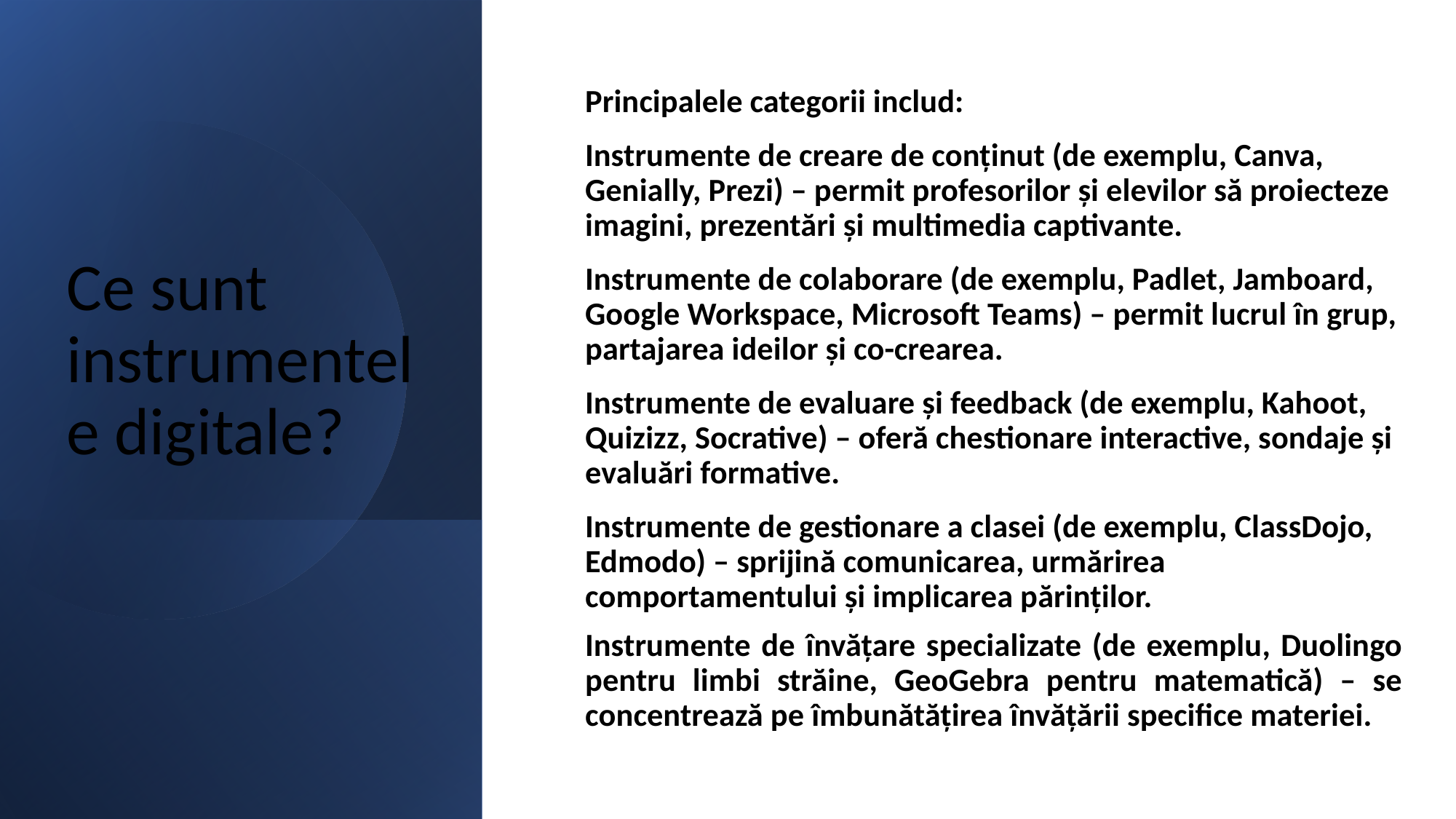

# Ce sunt instrumentele digitale?
Principalele categorii includ:
Instrumente de creare de conținut (de exemplu, Canva, Genially, Prezi) – permit profesorilor și elevilor să proiecteze imagini, prezentări și multimedia captivante.
Instrumente de colaborare (de exemplu, Padlet, Jamboard, Google Workspace, Microsoft Teams) – permit lucrul în grup, partajarea ideilor și co-crearea.
Instrumente de evaluare și feedback (de exemplu, Kahoot, Quizizz, Socrative) – oferă chestionare interactive, sondaje și evaluări formative.
Instrumente de gestionare a clasei (de exemplu, ClassDojo, Edmodo) – sprijină comunicarea, urmărirea comportamentului și implicarea părinților.
Instrumente de învățare specializate (de exemplu, Duolingo pentru limbi străine, GeoGebra pentru matematică) – se concentrează pe îmbunătățirea învățării specifice materiei.